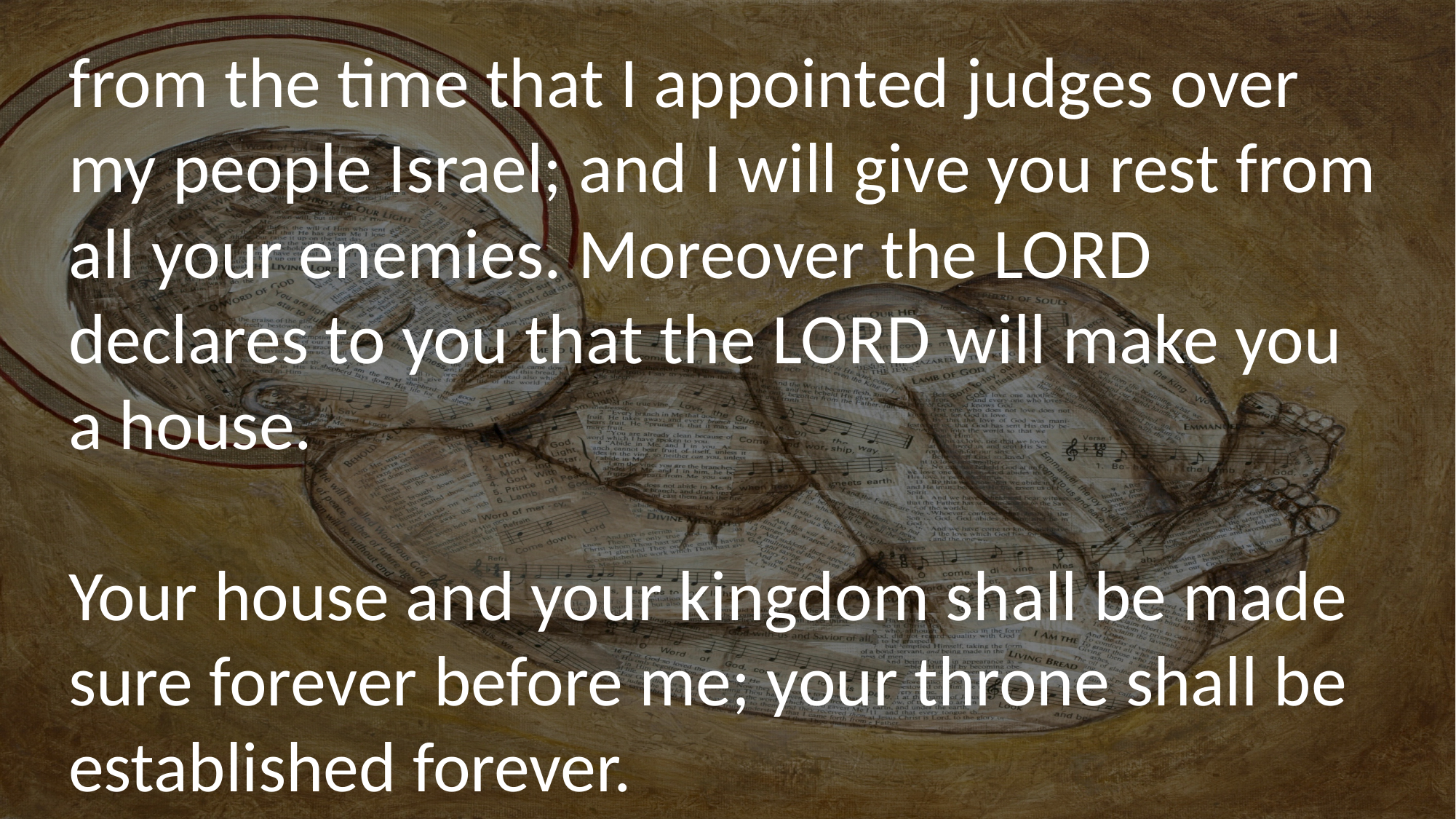

from the time that I appointed judges over my people Israel; and I will give you rest from all your enemies. Moreover the LORD declares to you that the LORD will make you a house.

Your house and your kingdom shall be made sure forever before me; your throne shall be established forever.